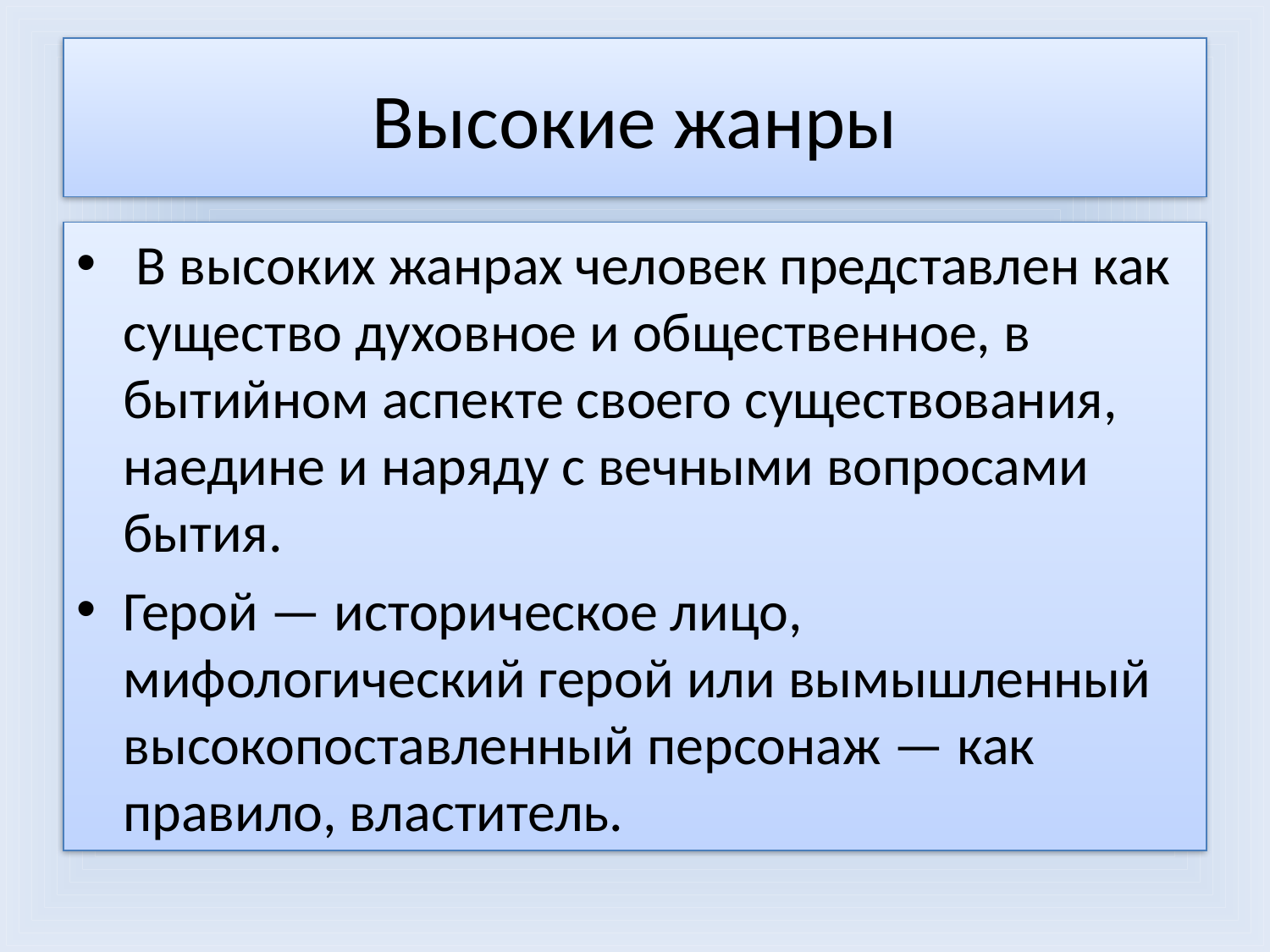

# Высокие жанры
 В высоких жанрах человек представлен как существо духовное и общественное, в бытийном аспекте своего существования, наедине и наряду с вечными вопросами бытия.
Герой — историческое лицо, мифологический герой или вымышленный высокопоставленный персонаж — как правило, властитель.